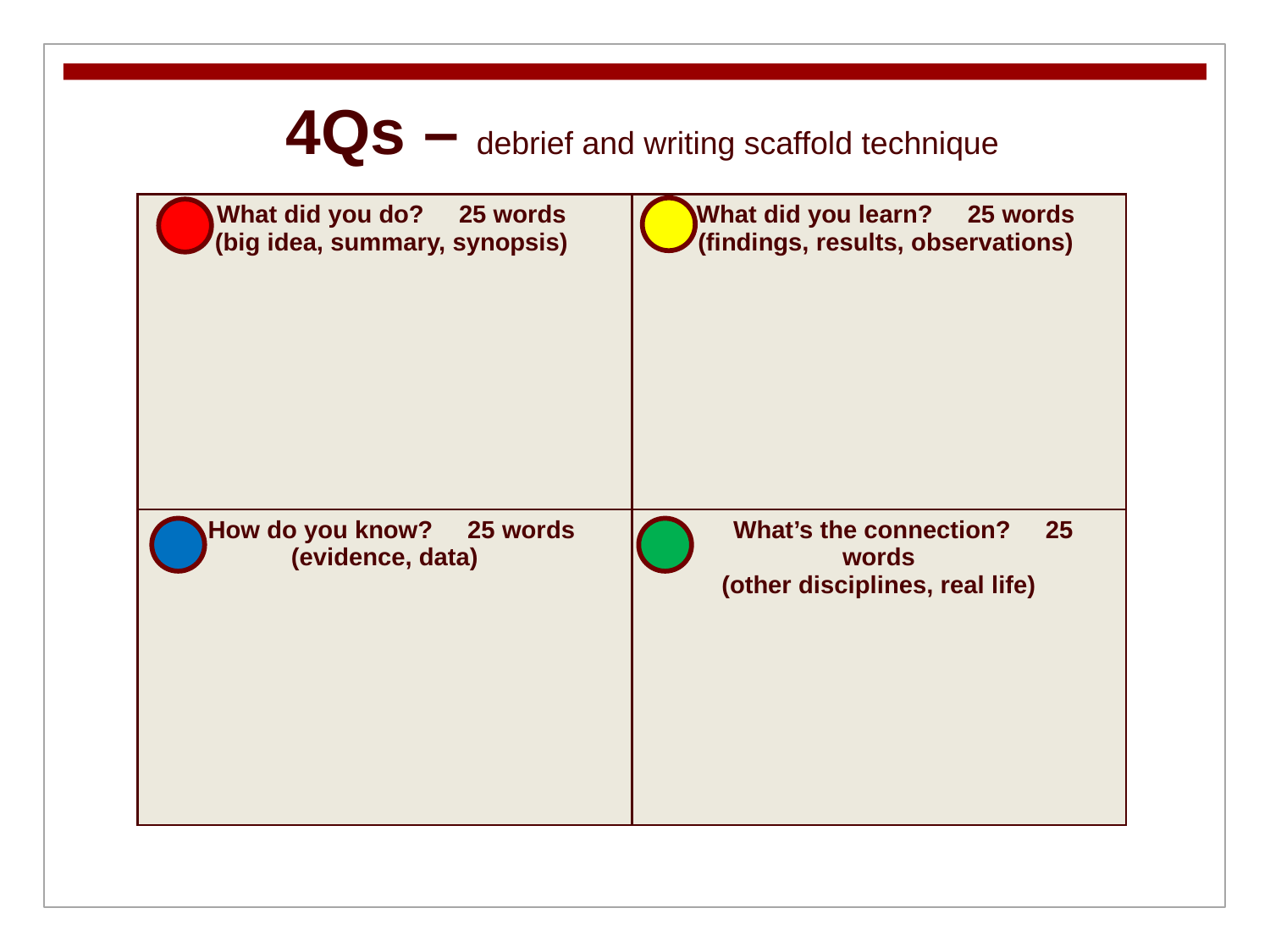

Present/Reflect
4Qs – debrief and writing scaffold technique
| What did you do? 25 words (big idea, summary, synopsis) | What did you learn? 25 words (findings, results, observations) |
| --- | --- |
| How do you know? 25 words (evidence, data) | What’s the connection? 25 words (other disciplines, real life) |